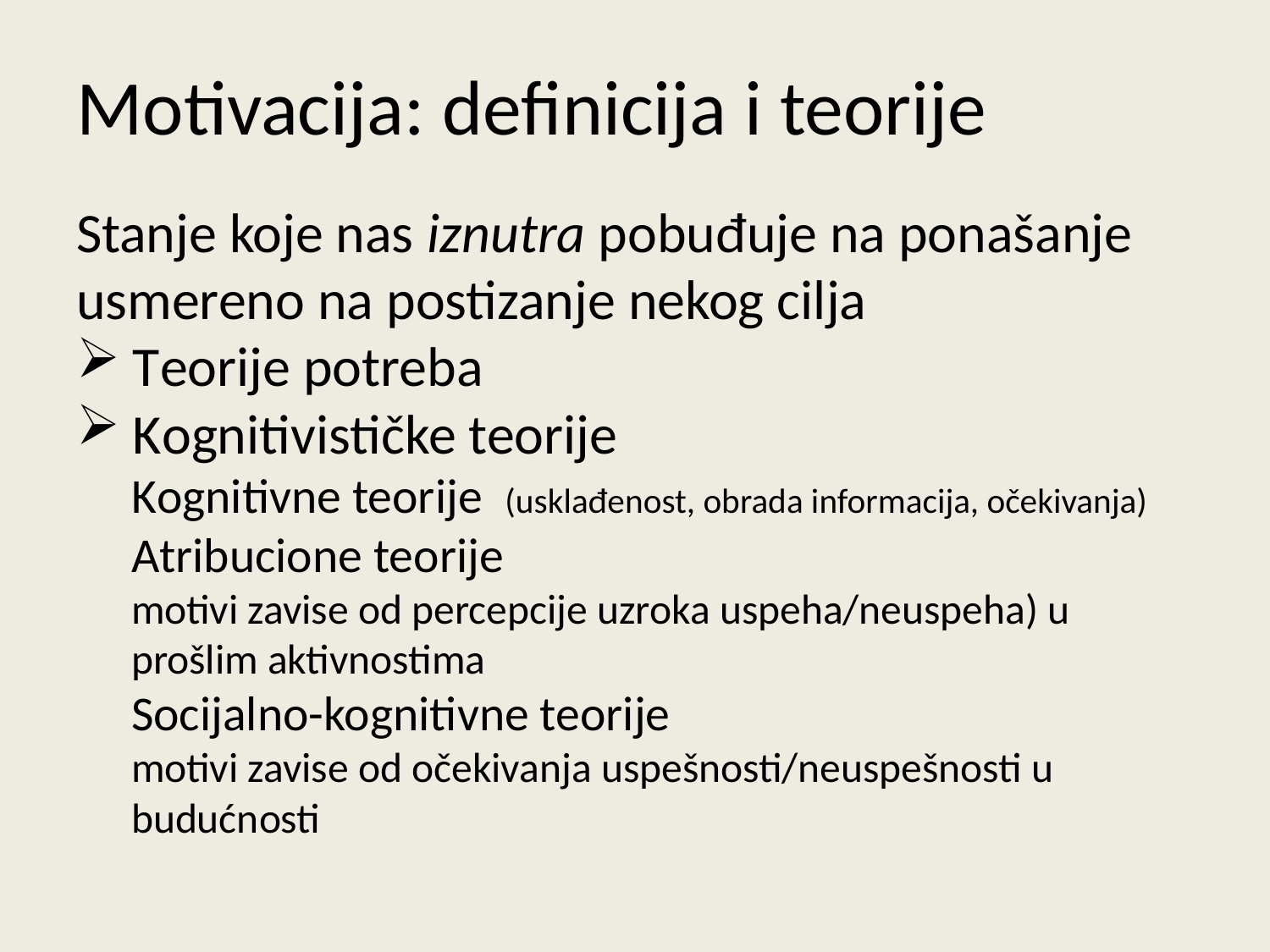

# Motivacija: definicija i teorije
Stanje koje nas iznutra pobuđuje na ponašanje usmereno na postizanje nekog cilja
 Teorije potreba
 Kognitivističke teorije
     Kognitivne teorije  (usklađenost, obrada informacija, očekivanja)
Atribucione teorije
motivi zavise od percepcije uzroka uspeha/neuspeha) u prošlim aktivnostima
Socijalno-kognitivne teorije
motivi zavise od očekivanja uspešnosti/neuspešnosti u budućnosti